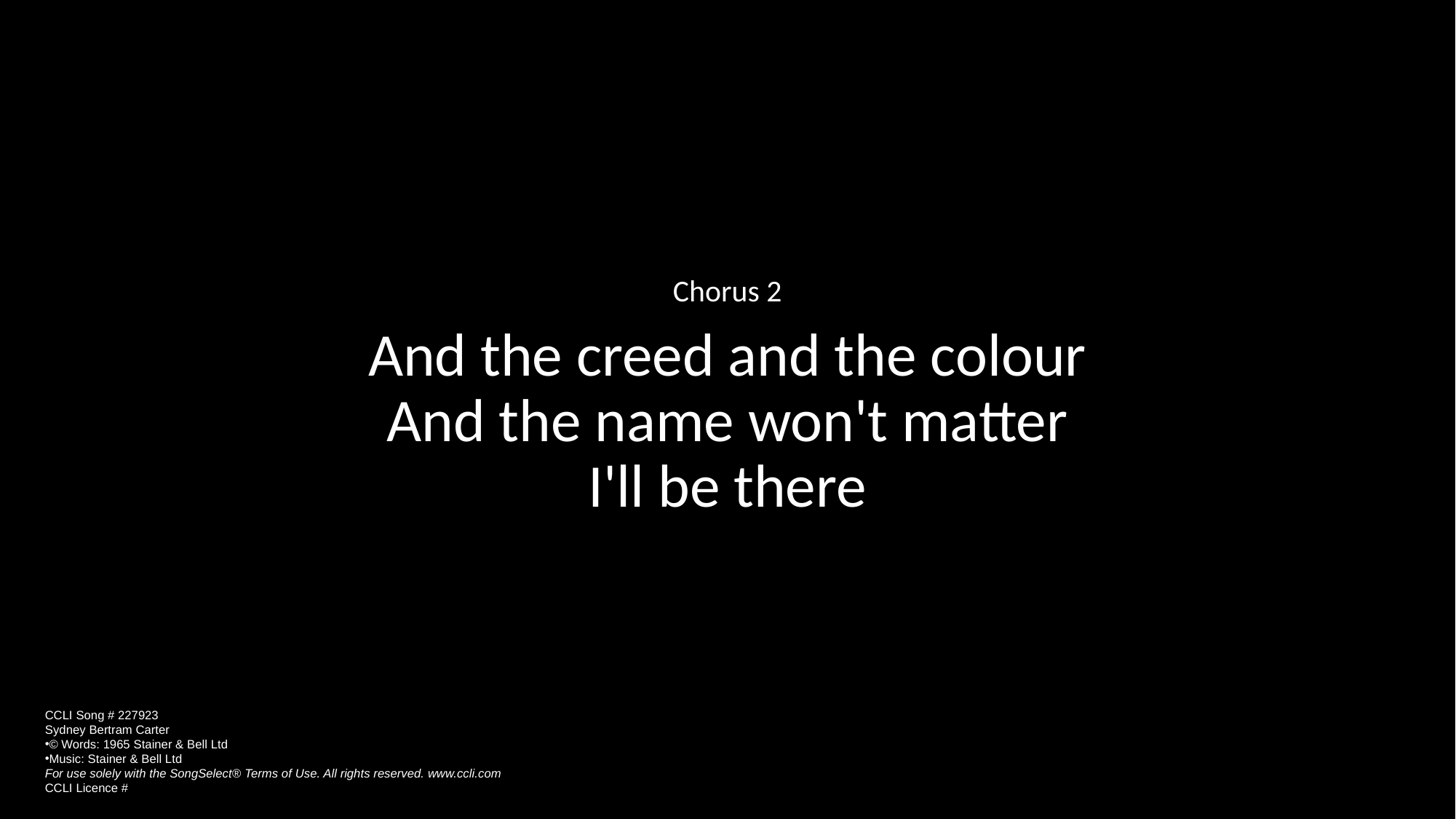

Chorus 2
And the creed and the colour
And the name won't matter
I'll be there

CCLI Song # 227923
Sydney Bertram Carter
© Words: 1965 Stainer & Bell Ltd
Music: Stainer & Bell Ltd
For use solely with the SongSelect® Terms of Use. All rights reserved. www.ccli.com
CCLI Licence #